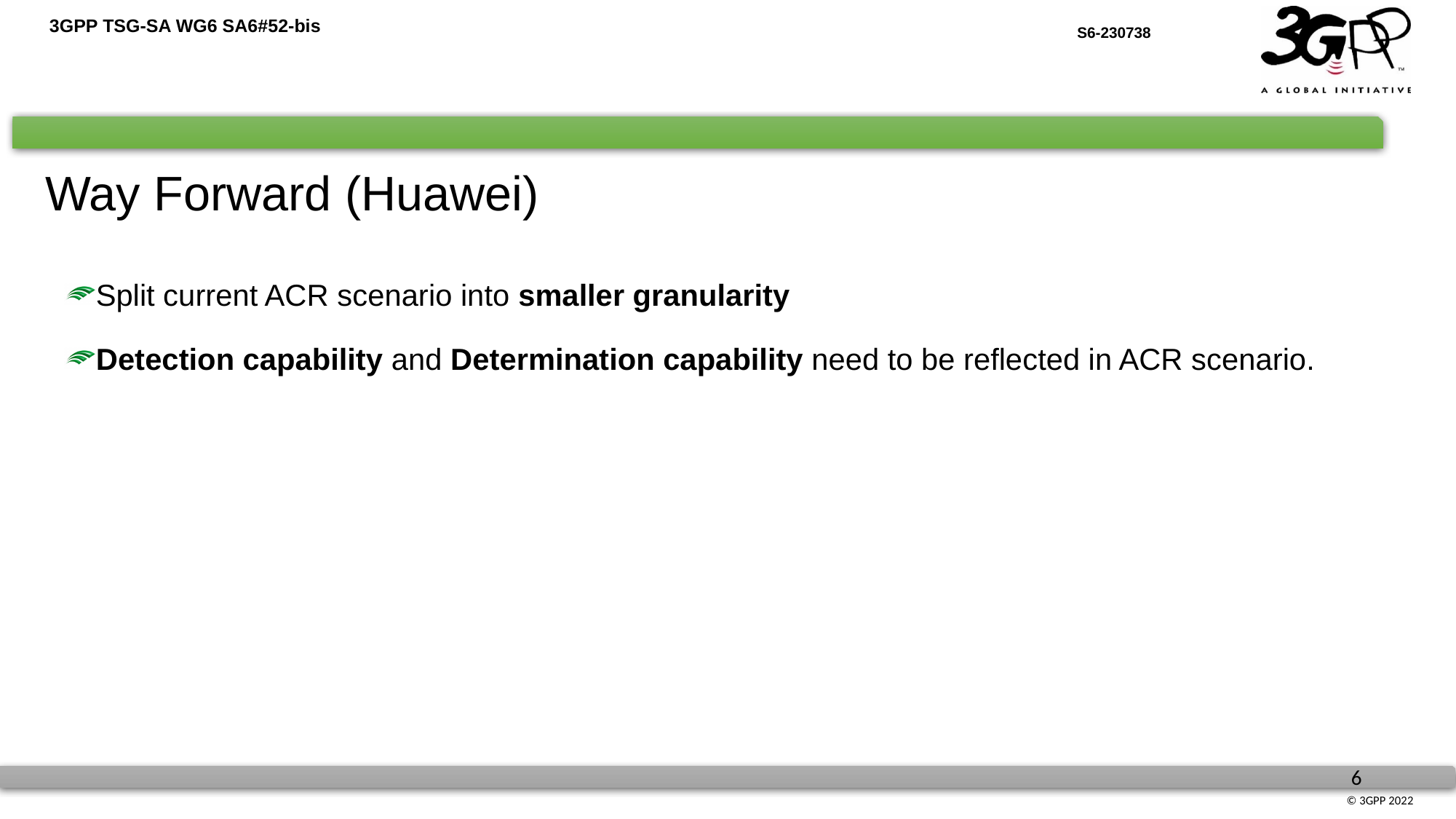

Way Forward (Huawei)
Split current ACR scenario into smaller granularity
Detection capability and Determination capability need to be reflected in ACR scenario.